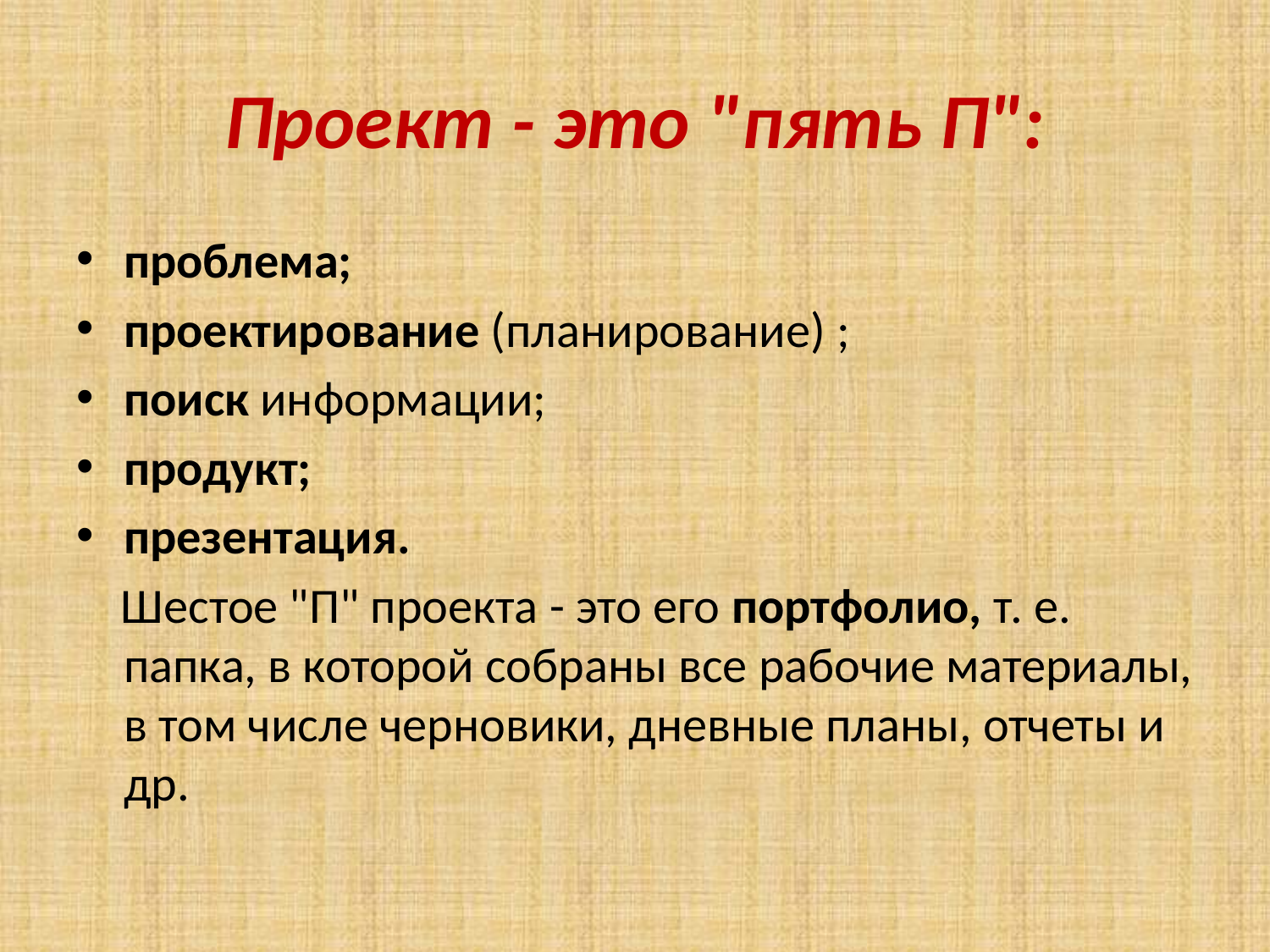

# Проект - это "пять П":
проблема;
проектирование (планирование) ;
поиск информации;
продукт;
презентация.
    Шестое "П" проекта - это его портфолио, т. е. папка, в которой собраны все рабочие материалы, в том числе черновики, дневные планы, отчеты и др.